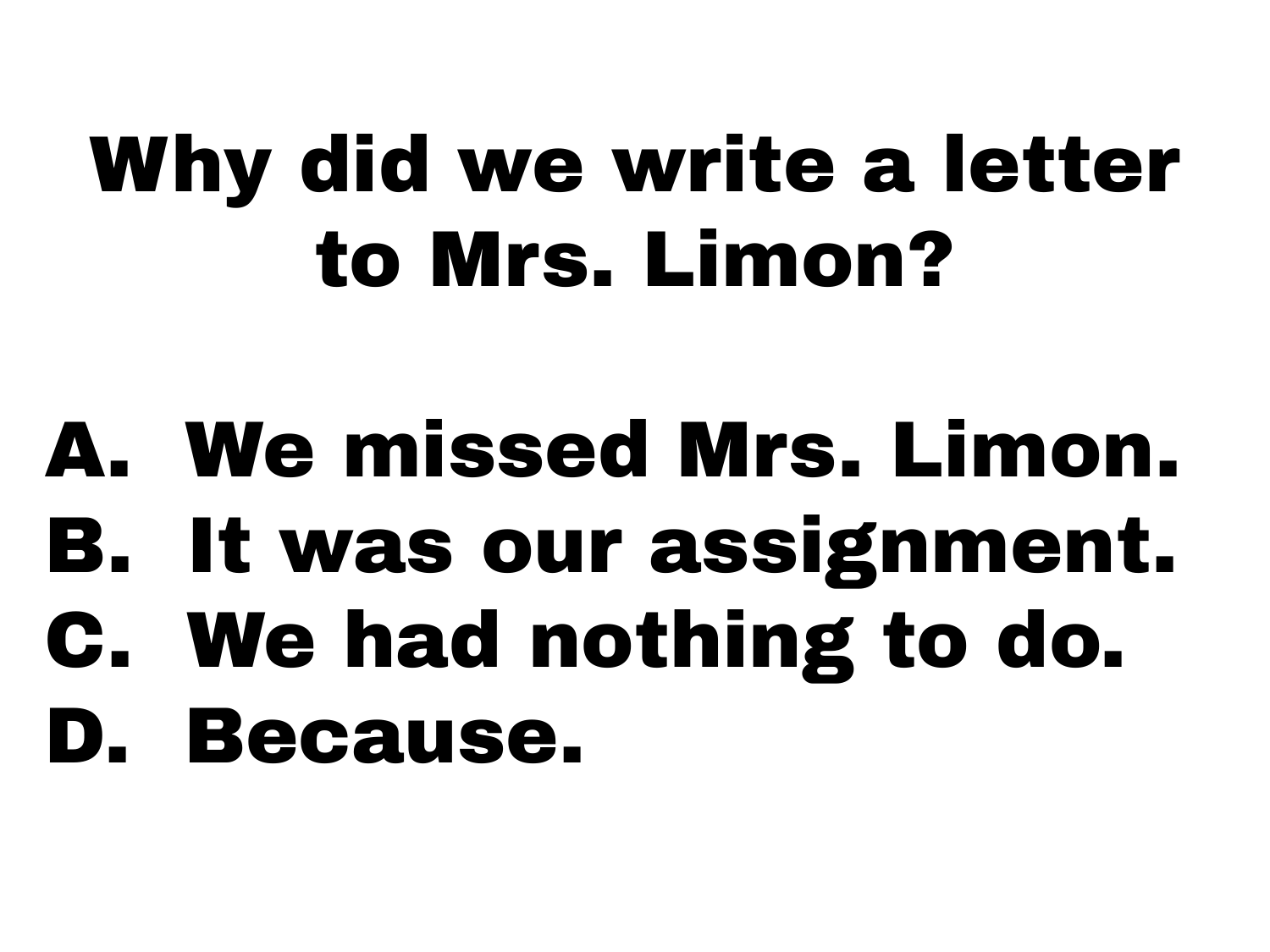

Why did we write a letter to Mrs. Limon?

  We missed Mrs. Limon.
  It was our assignment.
  We had nothing to do.
  Because.